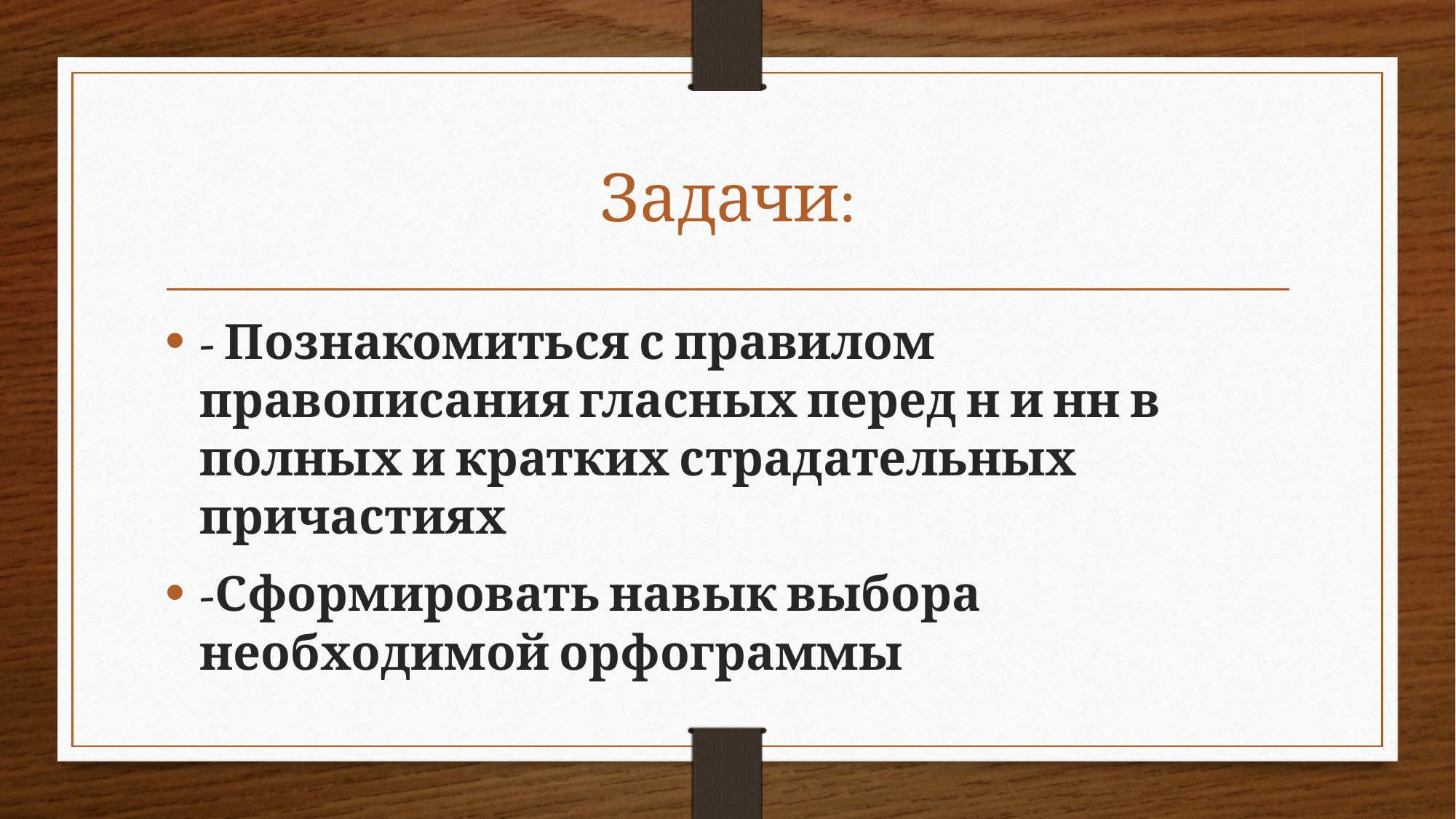

# Задачи:
- Познакомиться с правилом правописания гласных перед н и нн в полных и кратких страдательных причастиях
-Сформировать навык выбора необходимой орфограммы